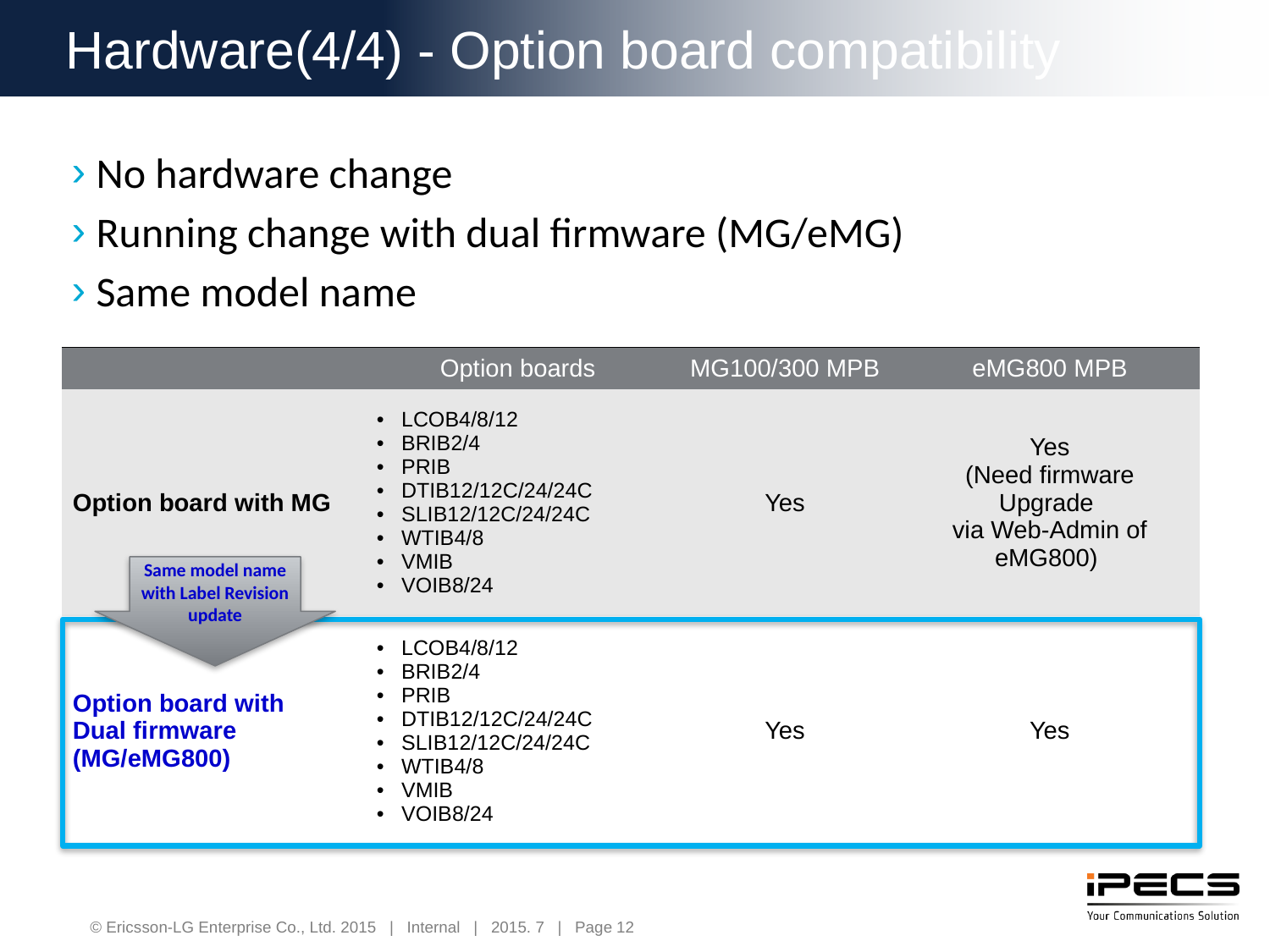

Hardware(4/4) - Option board compatibility
No hardware change
Running change with dual firmware (MG/eMG)
Same model name
|  | Option boards | MG100/300 MPB | eMG800 MPB |
| --- | --- | --- | --- |
| Option board with MG | LCOB4/8/12 BRIB2/4 PRIB DTIB12/12C/24/24C SLIB12/12C/24/24C WTIB4/8 VMIB VOIB8/24 | Yes | Yes (Need firmware Upgrade via Web-Admin of eMG800) |
| Option board with Dual firmware (MG/eMG800) | LCOB4/8/12 BRIB2/4 PRIB DTIB12/12C/24/24C SLIB12/12C/24/24C WTIB4/8 VMIB VOIB8/24 | Yes | Yes |
Same model name with Label Revision update